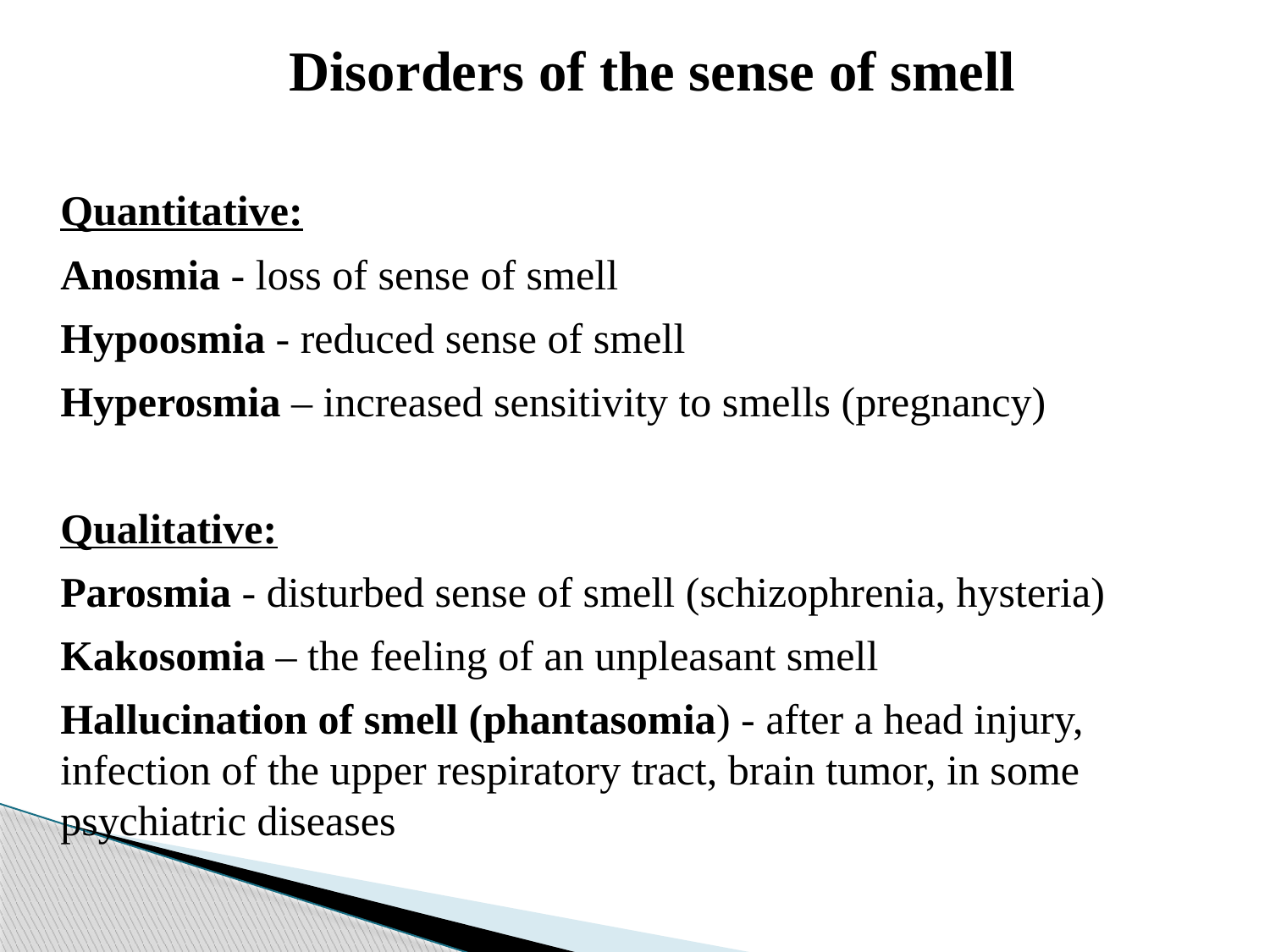

# Disorders of the sense of smell
Quantitative:
Anosmia - loss of sense of smell
Hypoosmia - reduced sense of smell
Hyperosmia – increased sensitivity to smells (pregnancy)

Qualitative:
Parosmia - disturbed sense of smell (schizophrenia, hysteria)
Kakosomia – the feeling of an unpleasant smell
Hallucination of smell (phantasomia) - after a head injury, infection of the upper respiratory tract, brain tumor, in some psychiatric diseases